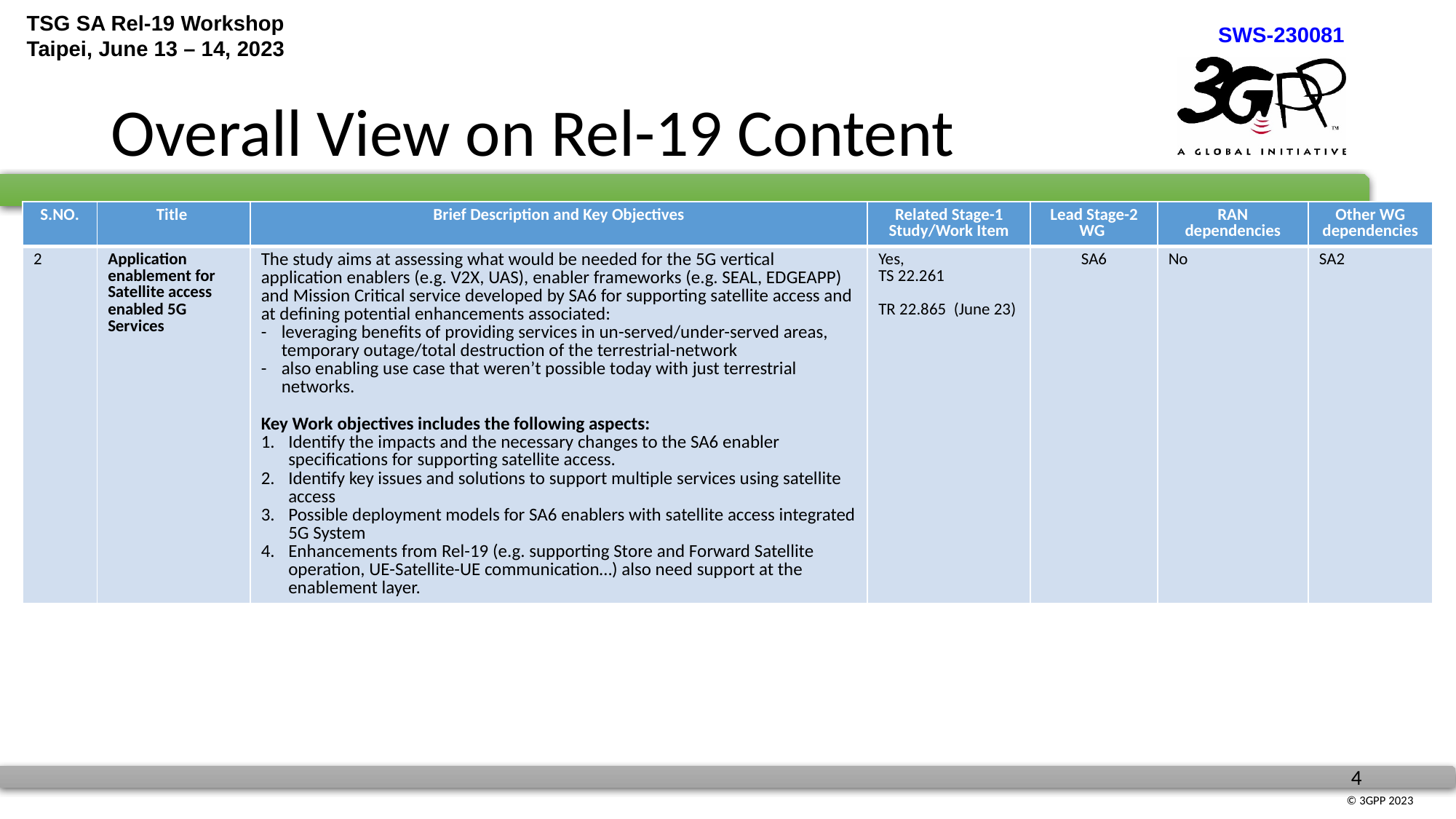

# Overall View on Rel-19 Content
| S.NO. | Title | Brief Description and Key Objectives | Related Stage-1 Study/Work Item | Lead Stage-2 WG | RAN dependencies | Other WG dependencies |
| --- | --- | --- | --- | --- | --- | --- |
| 2 | Application enablement for Satellite access enabled 5G Services | The study aims at assessing what would be needed for the 5G vertical application enablers (e.g. V2X, UAS), enabler frameworks (e.g. SEAL, EDGEAPP) and Mission Critical service developed by SA6 for supporting satellite access and at defining potential enhancements associated: leveraging benefits of providing services in un-served/under-served areas, temporary outage/total destruction of the terrestrial-network also enabling use case that weren’t possible today with just terrestrial networks. Key Work objectives includes the following aspects: Identify the impacts and the necessary changes to the SA6 enabler specifications for supporting satellite access. Identify key issues and solutions to support multiple services using satellite access Possible deployment models for SA6 enablers with satellite access integrated 5G System Enhancements from Rel-19 (e.g. supporting Store and Forward Satellite operation, UE-Satellite-UE communication…) also need support at the enablement layer. | Yes, TS 22.261 TR 22.865 (June 23) | SA6 | No | SA2 |